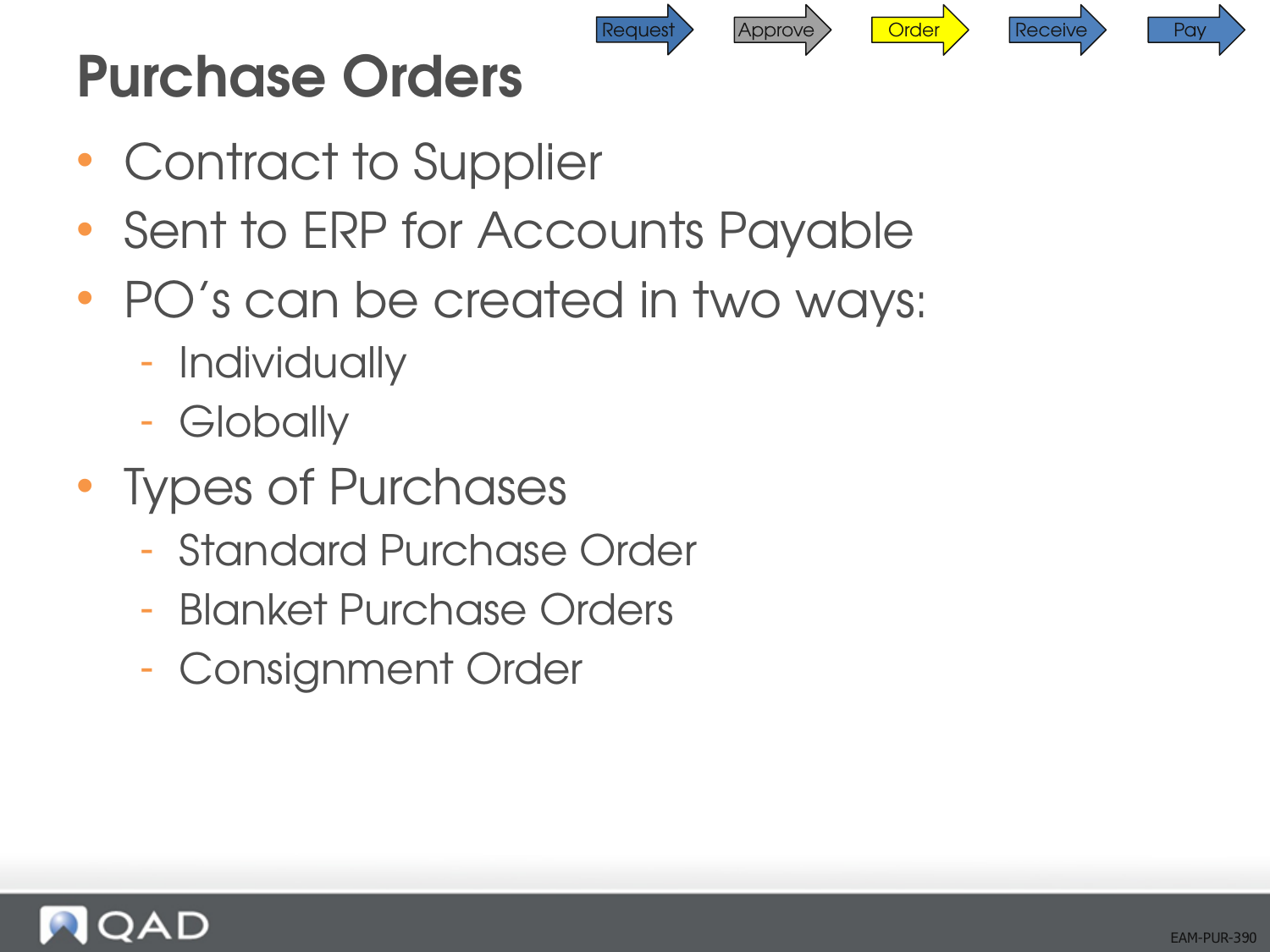

Request
Approve
Order
Receive
Pay
# Purchase Orders
Contract to Supplier
Sent to ERP for Accounts Payable
PO’s can be created in two ways:
Individually
Globally
Types of Purchases
Standard Purchase Order
Blanket Purchase Orders
Consignment Order

EAM-PUR-390